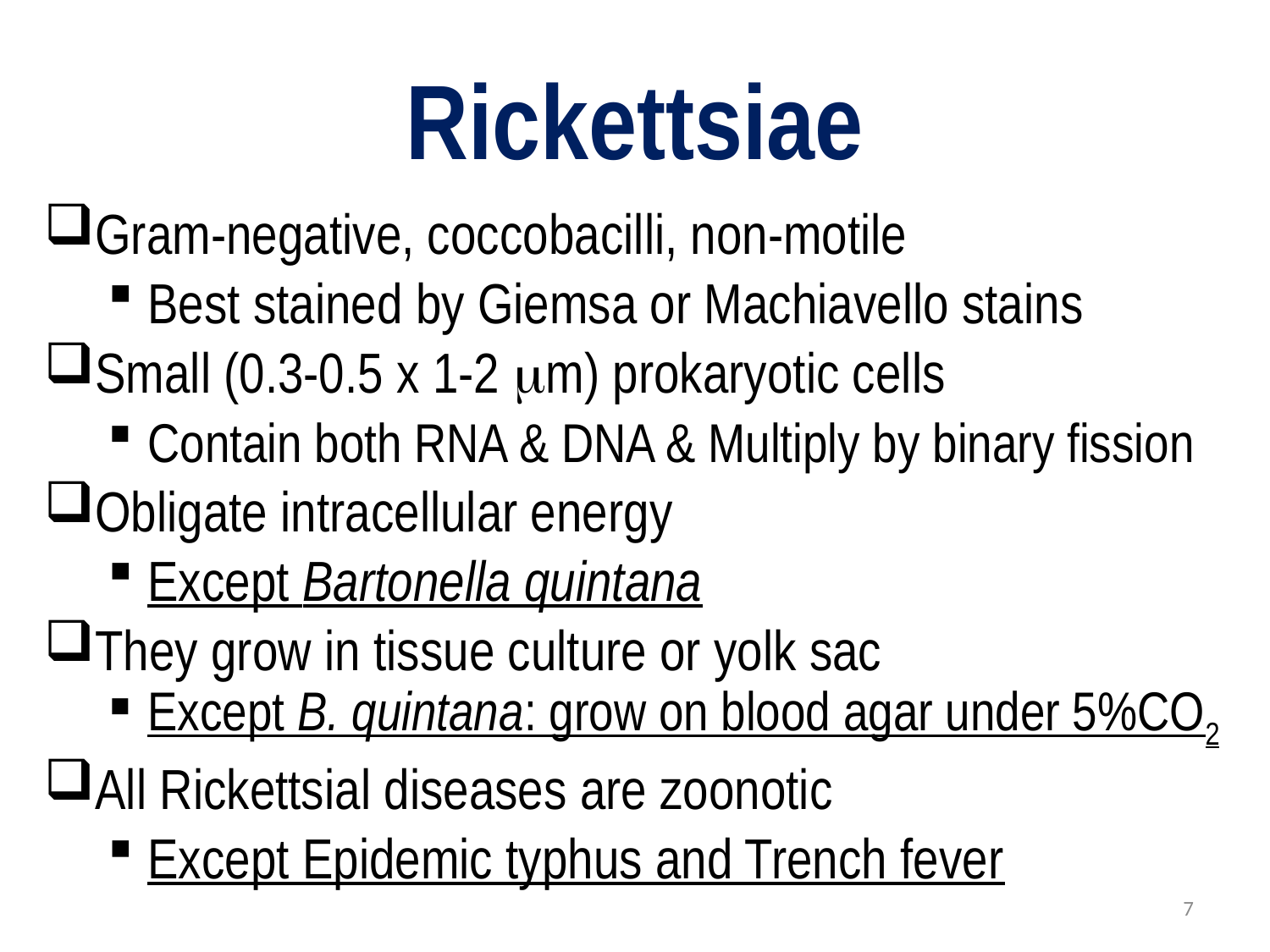

# Rickettsiae
Gram-negative, coccobacilli, non-motile
Best stained by Giemsa or Machiavello stains
Small (0.3-0.5 x 1-2 μm) prokaryotic cells
Contain both RNA & DNA & Multiply by binary fission
Obligate intracellular energy
Except Bartonella quintana
They grow in tissue culture or yolk sac
Except B. quintana: grow on blood agar under 5%CO2
All Rickettsial diseases are zoonotic
Except Epidemic typhus and Trench fever

7